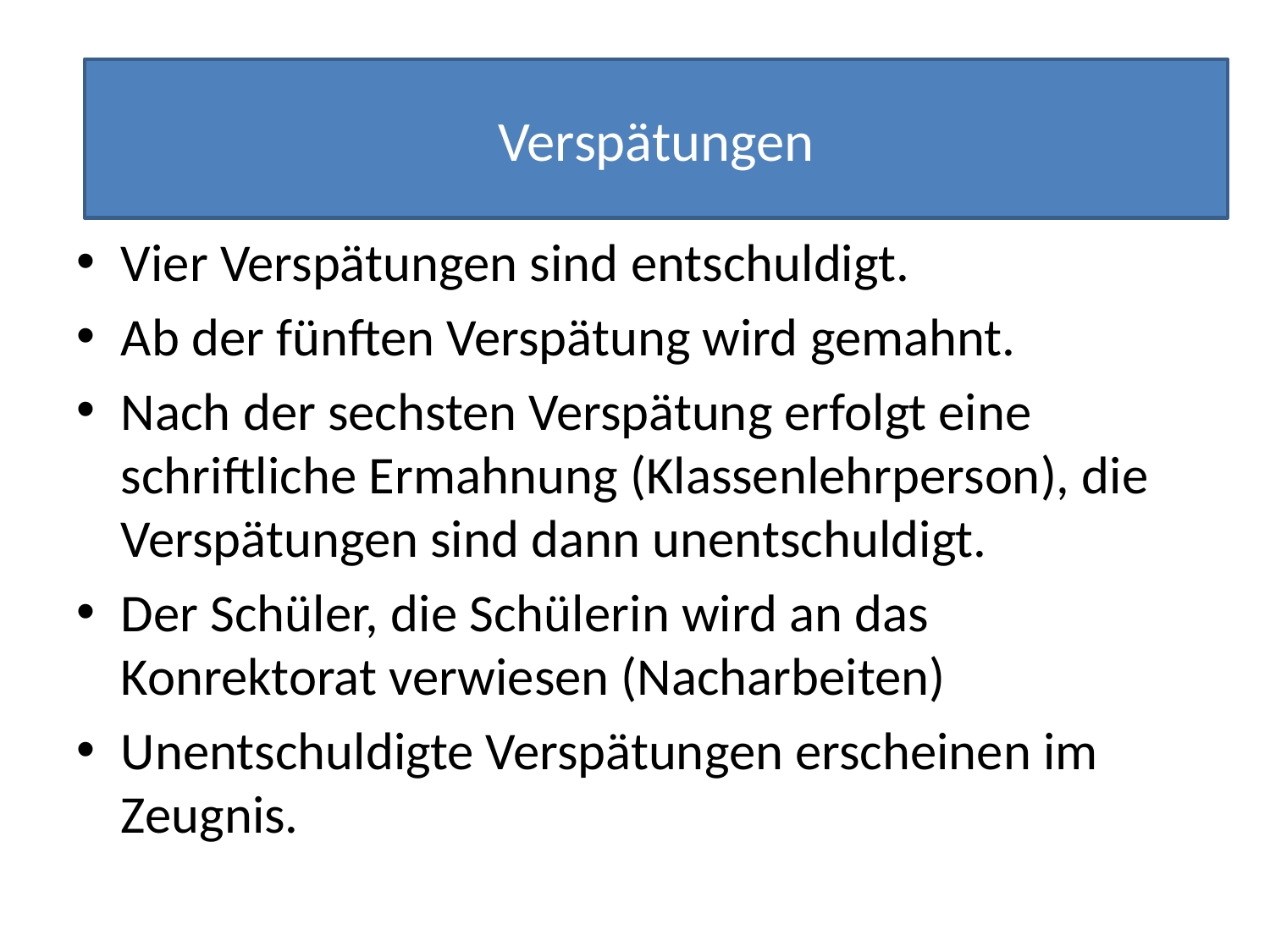

# Verspätungen
Verspätungen
Vier Verspätungen sind entschuldigt.
Ab der fünften Verspätung wird gemahnt.
Nach der sechsten Verspätung erfolgt eine schriftliche Ermahnung (Klassenlehrperson), die Verspätungen sind dann unentschuldigt.
Der Schüler, die Schülerin wird an das Konrektorat verwiesen (Nacharbeiten)
Unentschuldigte Verspätungen erscheinen im Zeugnis.